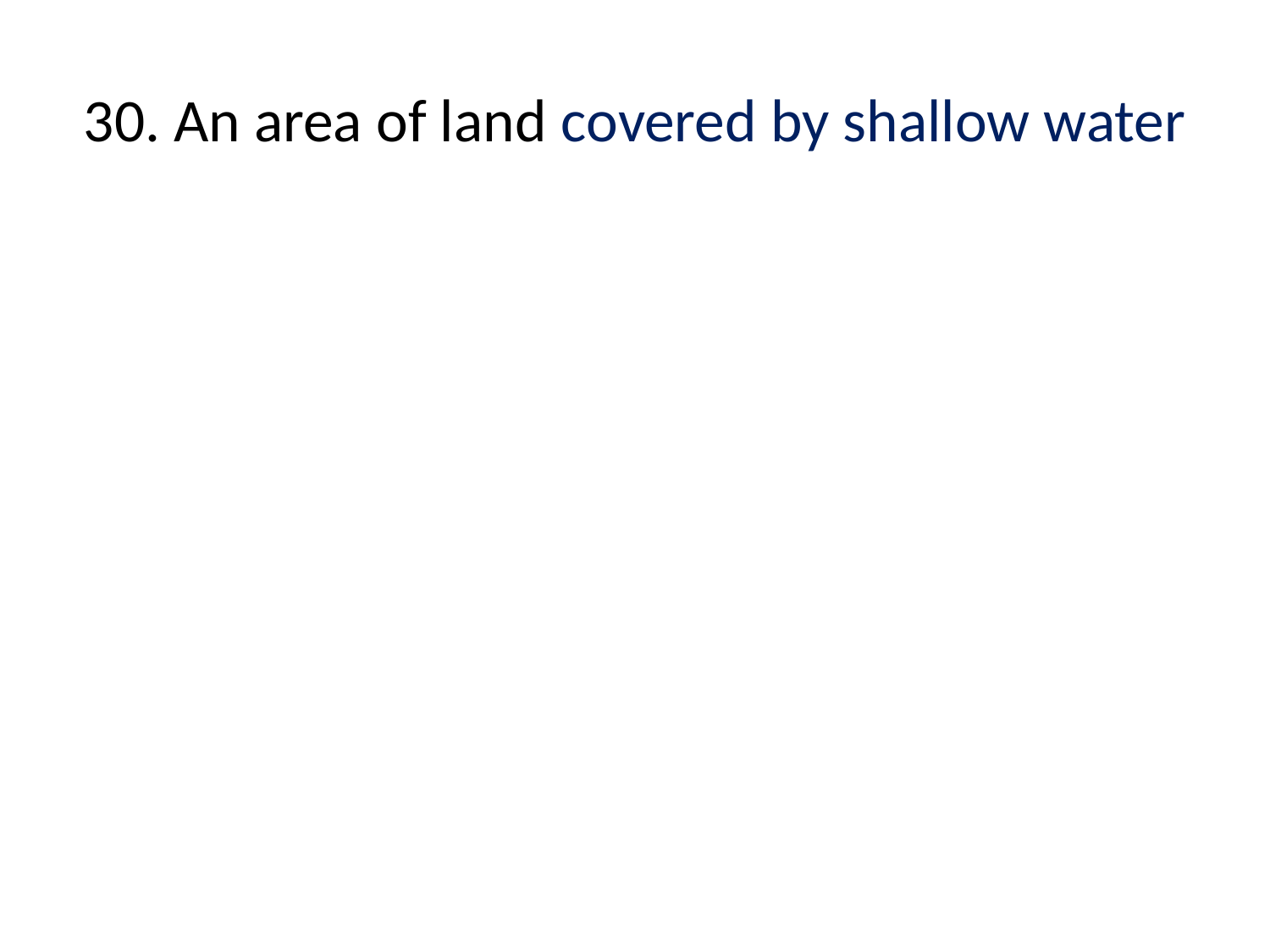

# 30. An area of land covered by shallow water